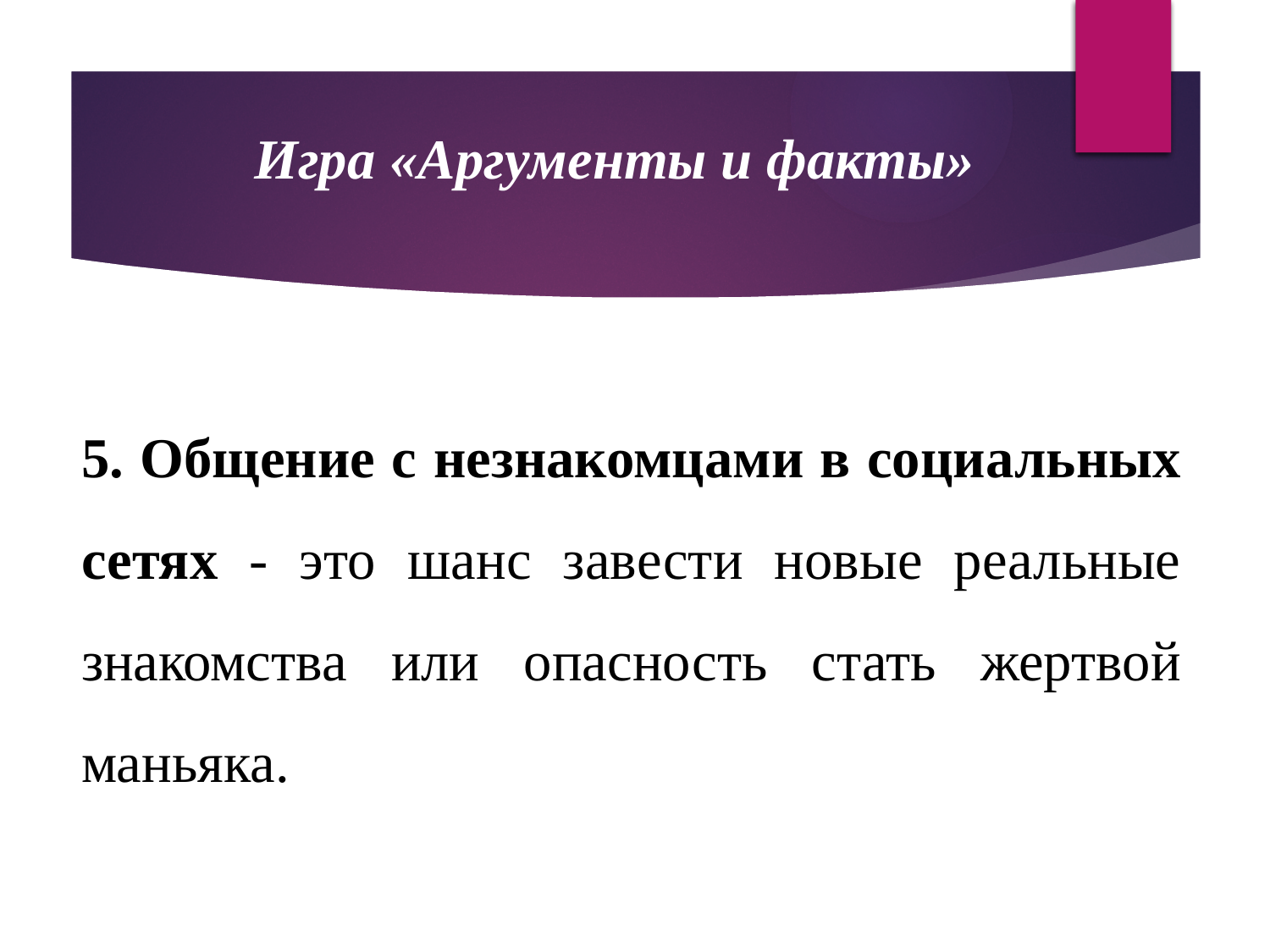

Игра «Аргументы и факты»

5. Общение с незнакомцами в социальных сетях - это шанс завести новые реальные знакомства или опасность стать жертвой маньяка.